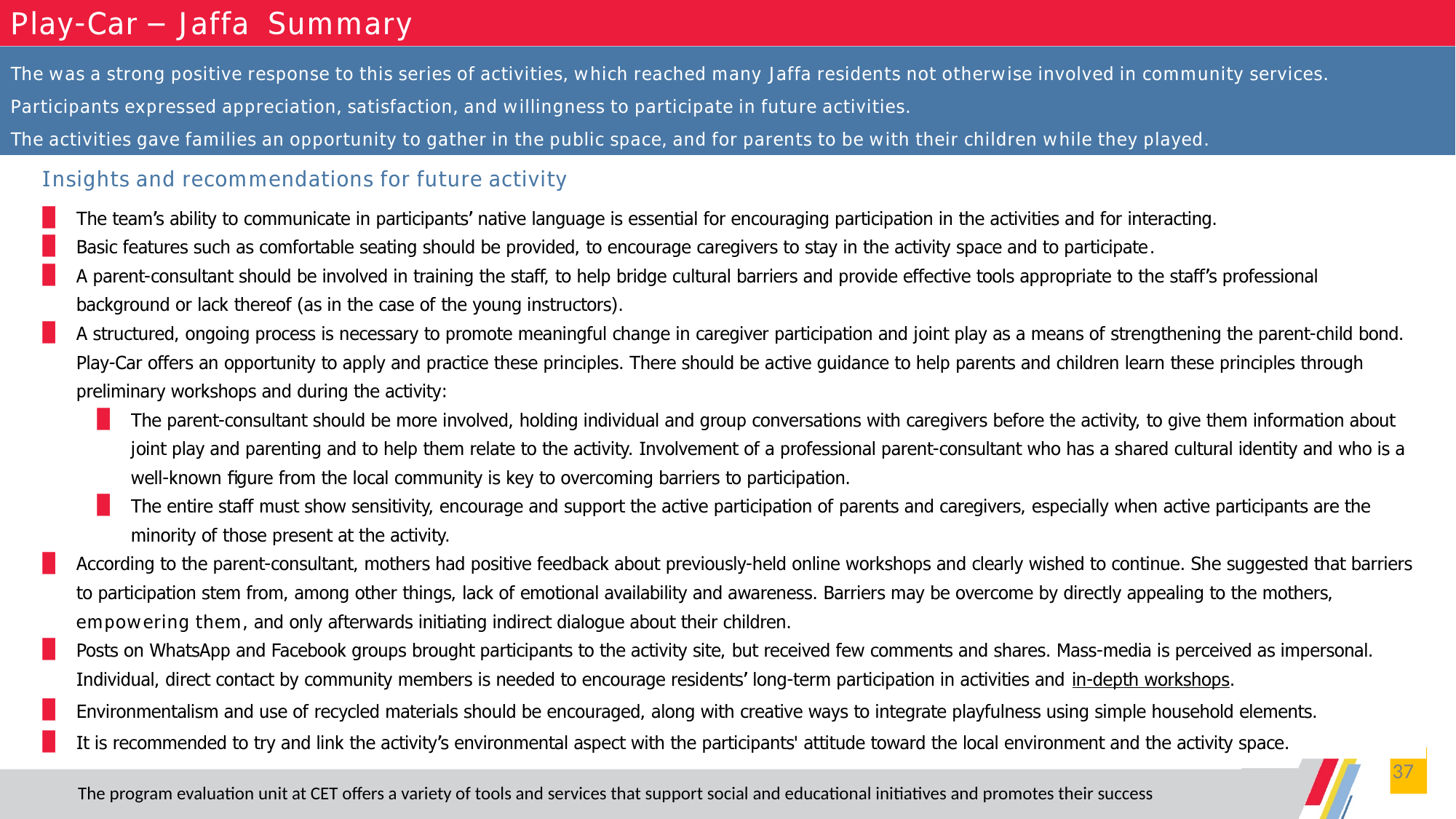

Play-Car – Jaffa  Summary
The was a strong positive response to this series of activities, which reached many Jaffa residents not otherwise involved in community services. Participants expressed appreciation, satisfaction, and willingness to participate in future activities.
The activities gave families an opportunity to gather in the public space, and for parents to be with their children while they played.
Insights and recommendations for future activity
The team’s ability to communicate in participants’ native language is essential for encouraging participation in the activities and for interacting.
Basic features such as comfortable seating should be provided, to encourage caregivers to stay in the activity space and to participate.
A parent-consultant should be involved in training the staff, to help bridge cultural barriers and provide effective tools appropriate to the staff’s professional background or lack thereof (as in the case of the young instructors).
A structured, ongoing process is necessary to promote meaningful change in caregiver participation and joint play as a means of strengthening the parent-child bond. Play-Car offers an opportunity to apply and practice these principles. There should be active guidance to help parents and children learn these principles through preliminary workshops and during the activity:
The parent-consultant should be more involved, holding individual and group conversations with caregivers before the activity, to give them information about joint play and parenting and to help them relate to the activity. Involvement of a professional parent-consultant who has a shared cultural identity and who is a well-known figure from the local community is key to overcoming barriers to participation.
The entire staff must show sensitivity, encourage and support the active participation of parents and caregivers, especially when active participants are the minority of those present at the activity.
According to the parent-consultant, mothers had positive feedback about previously-held online workshops and clearly wished to continue. She suggested that barriers to participation stem from, among other things, lack of emotional availability and awareness. Barriers may be overcome by directly appealing to the mothers, empowering them, and only afterwards initiating indirect dialogue about their children.
Posts on WhatsApp and Facebook groups brought participants to the activity site, but received few comments and shares. Mass-media is perceived as impersonal. Individual, direct contact by community members is needed to encourage residents’ long-term participation in activities and in-depth workshops.
Environmentalism and use of recycled materials should be encouraged, along with creative ways to integrate playfulness using simple household elements.
It is recommended to try and link the activity’s environmental aspect with the participants' attitude toward the local environment and the activity space.
37